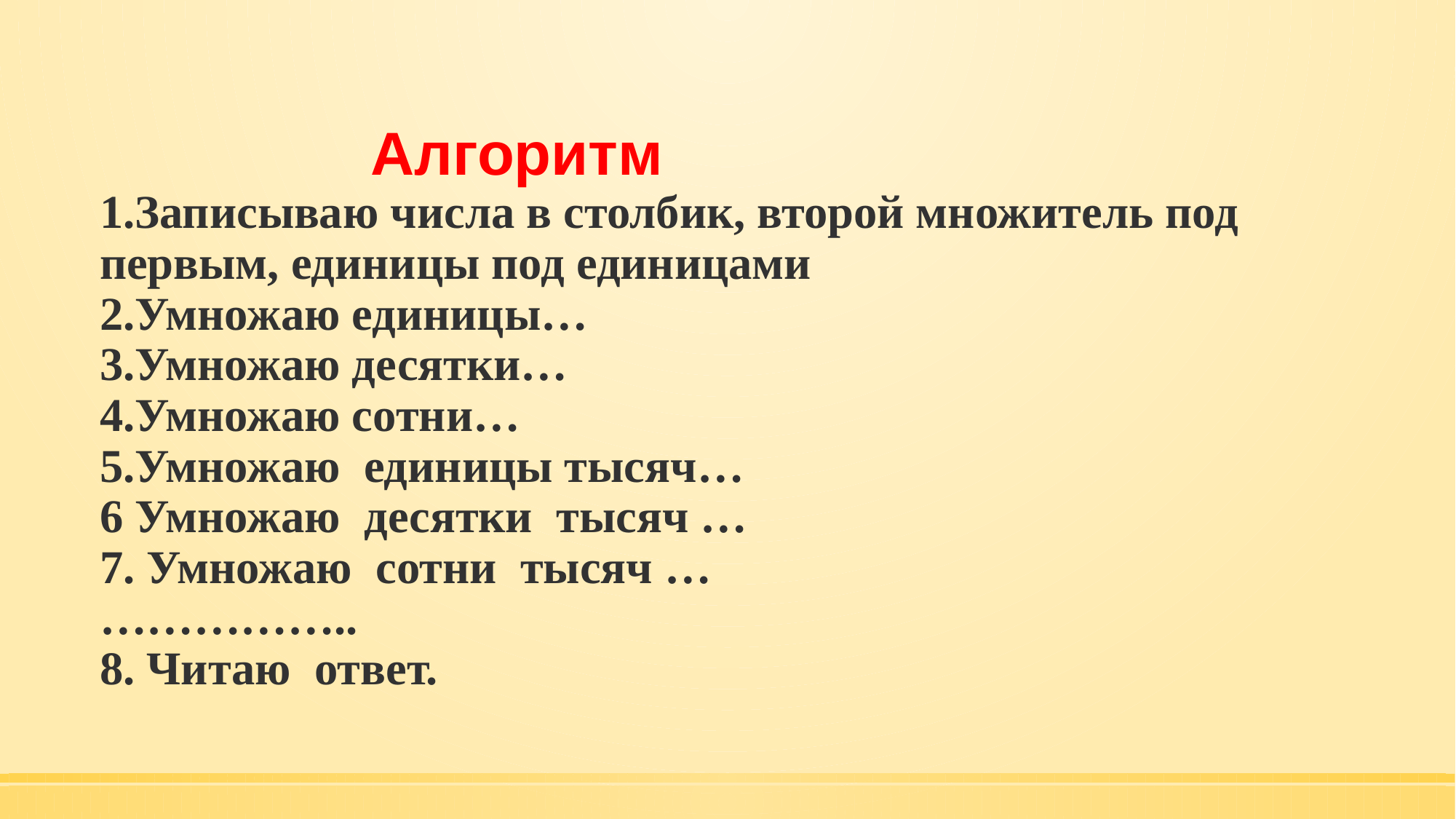

# Алгоритм 1.Записываю числа в столбик, второй множитель под первым, единицы под единицами 2.Умножаю единицы… 3.Умножаю десятки… 4.Умножаю сотни… 5.Умножаю  единицы тысяч… 6 Умножаю  десятки  тысяч … 7. Умножаю  сотни  тысяч … …………….. 8. Читаю  ответ.